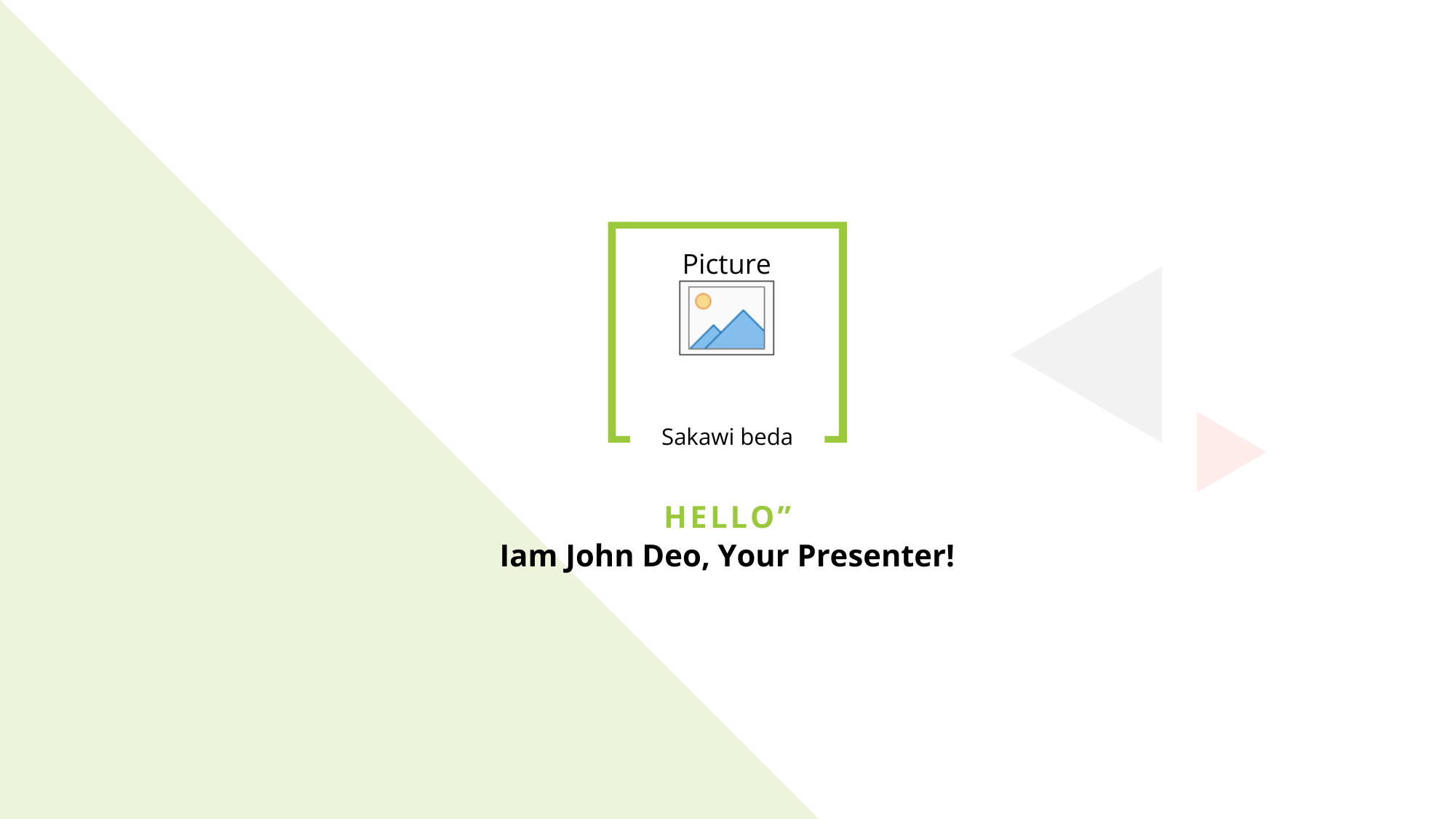

Sakawi beda
HELLO”
Iam John Deo, Your Presenter!